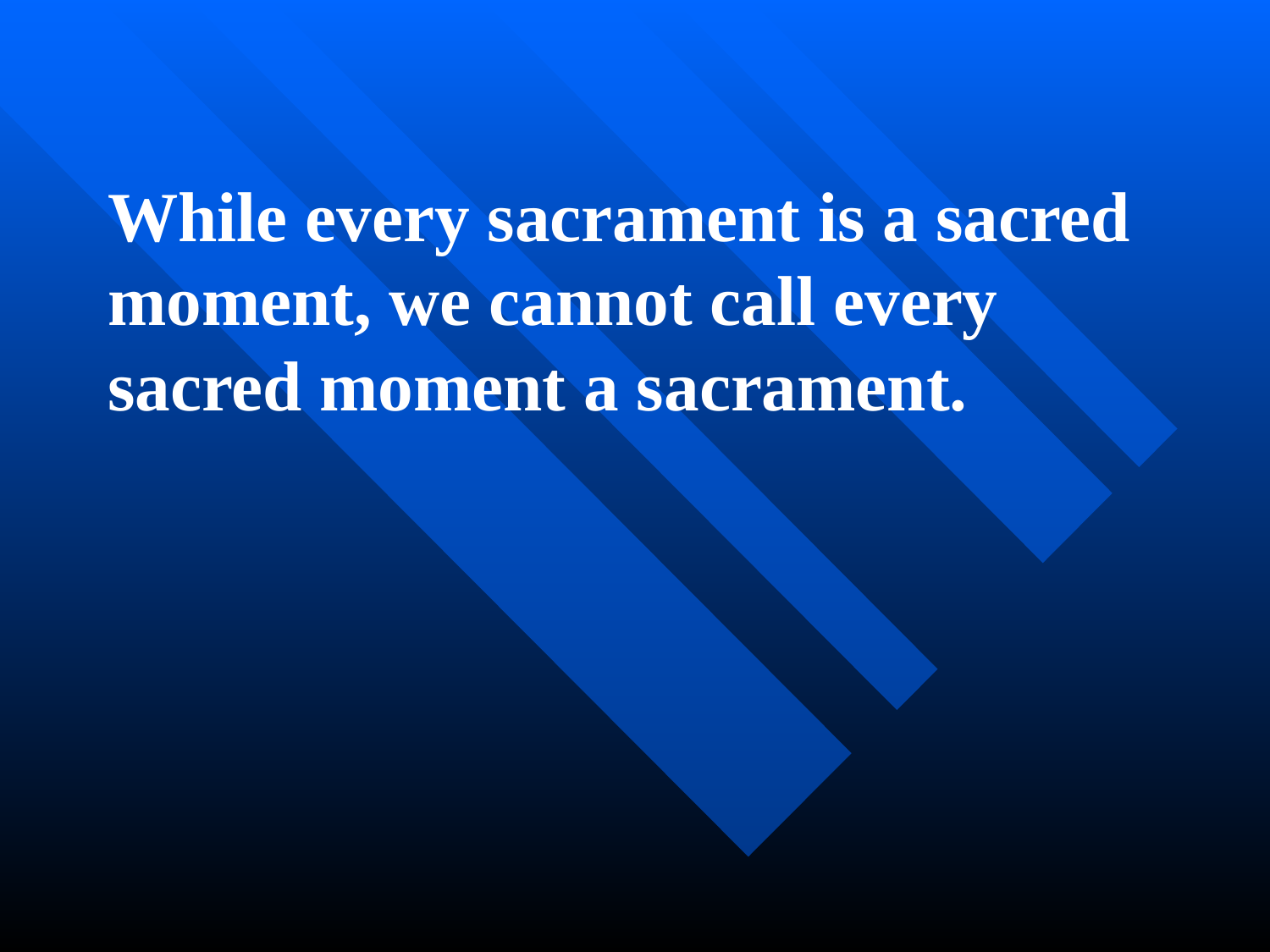

While every sacrament is a sacred moment, we cannot call every sacred moment a sacrament.